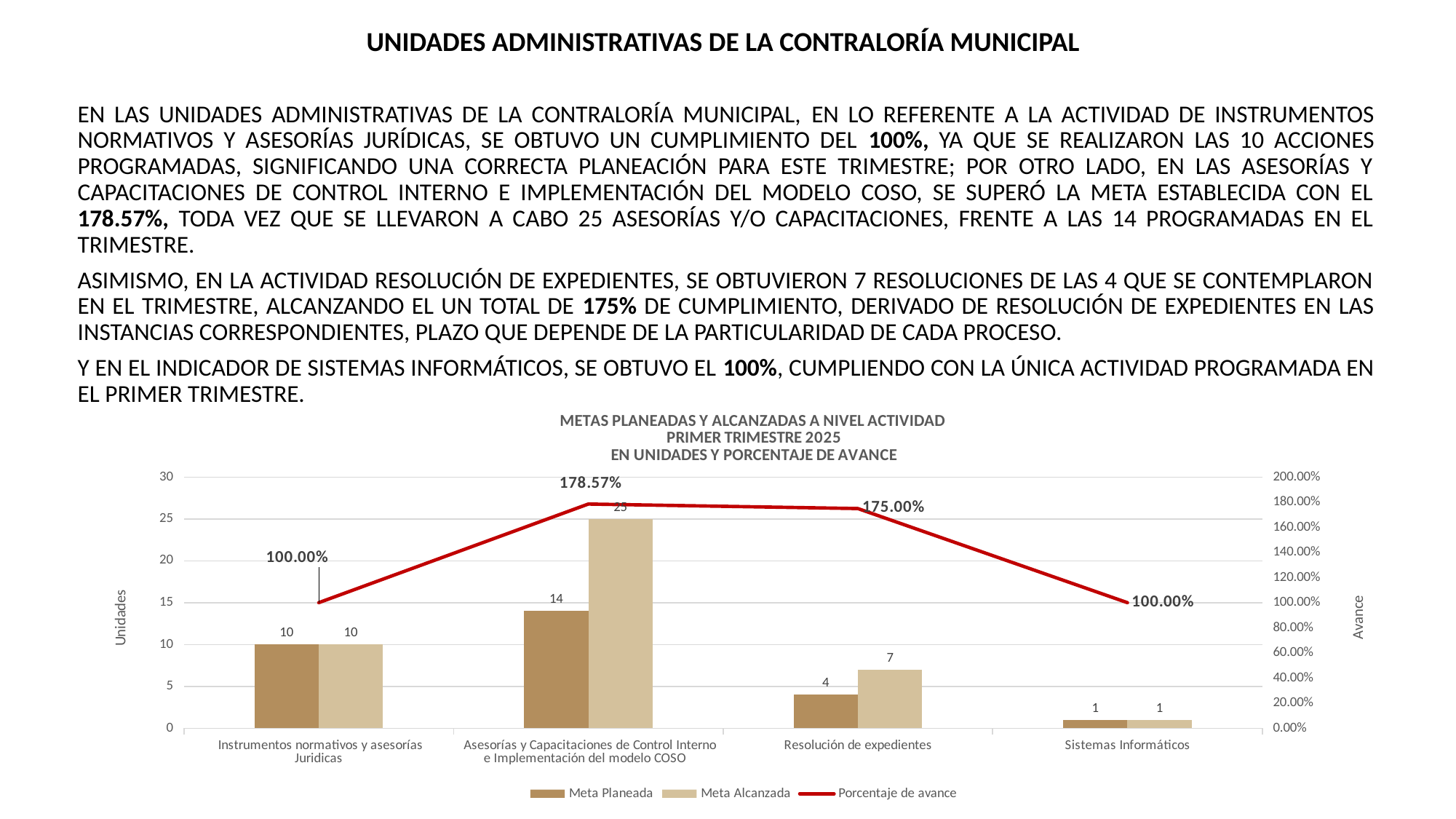

UNIDADES ADMINISTRATIVAS DE LA CONTRALORÍA MUNICIPAL

EN LAS UNIDADES ADMINISTRATIVAS DE LA CONTRALORÍA MUNICIPAL, EN LO REFERENTE A LA ACTIVIDAD DE INSTRUMENTOS NORMATIVOS Y ASESORÍAS JURÍDICAS, SE OBTUVO UN CUMPLIMIENTO DEL 100%, YA QUE SE REALIZARON LAS 10 ACCIONES PROGRAMADAS, SIGNIFICANDO UNA CORRECTA PLANEACIÓN PARA ESTE TRIMESTRE; POR OTRO LADO, EN LAS ASESORÍAS Y CAPACITACIONES DE CONTROL INTERNO E IMPLEMENTACIÓN DEL MODELO COSO, SE SUPERÓ LA META ESTABLECIDA CON EL 178.57%, TODA VEZ QUE SE LLEVARON A CABO 25 ASESORÍAS Y/O CAPACITACIONES, FRENTE A LAS 14 PROGRAMADAS EN EL TRIMESTRE.
ASIMISMO, EN LA ACTIVIDAD RESOLUCIÓN DE EXPEDIENTES, SE OBTUVIERON 7 RESOLUCIONES DE LAS 4 QUE SE CONTEMPLARON EN EL TRIMESTRE, ALCANZANDO EL UN TOTAL DE 175% DE CUMPLIMIENTO, DERIVADO DE RESOLUCIÓN DE EXPEDIENTES EN LAS INSTANCIAS CORRESPONDIENTES, PLAZO QUE DEPENDE DE LA PARTICULARIDAD DE CADA PROCESO.
Y EN EL INDICADOR DE SISTEMAS INFORMÁTICOS, SE OBTUVO EL 100%, CUMPLIENDO CON LA ÚNICA ACTIVIDAD PROGRAMADA EN EL PRIMER TRIMESTRE.

### Chart: METAS PLANEADAS Y ALCANZADAS A NIVEL ACTIVIDAD
PRIMER TRIMESTRE 2025
EN UNIDADES Y PORCENTAJE DE AVANCE

| Category | Meta Planeada | Meta Alcanzada |  |
|---|---|---|---|
|  Instrumentos normativos y asesorías Juridicas | 10.0 | 10.0 | 1.0 |
|  Asesorías y Capacitaciones de Control Interno e Implementación del modelo COSO   | 14.0 | 25.0 | 1.7857142857142858 |
| Resolución de expedientes | 4.0 | 7.0 | 1.75 |
| Sistemas Informáticos | 1.0 | 1.0 | 1.0 |